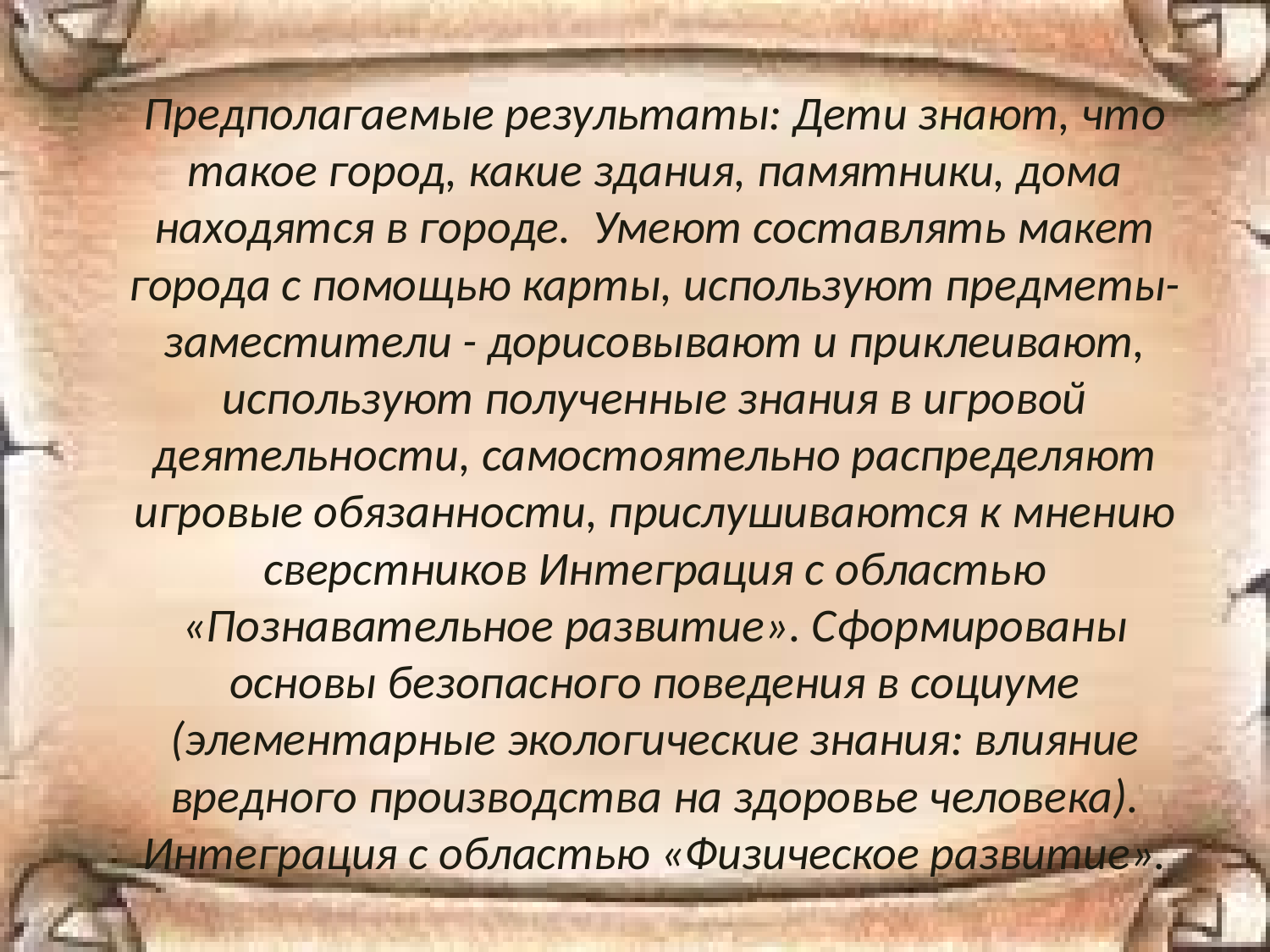

Предполагаемые результаты: Дети знают, что такое город, какие здания, памятники, дома находятся в городе.  Умеют составлять макет города с помощью карты, используют предметы-заместители - дорисовывают и приклеивают, используют полученные знания в игровой деятельности, самостоятельно распределяют игровые обязанности, прислушиваются к мнению сверстников Интеграция с областью «Познавательное развитие». Сформированы основы безопасного поведения в социуме (элементарные экологические знания: влияние вредного производства на здоровье человека). Интеграция с областью «Физическое развитие».